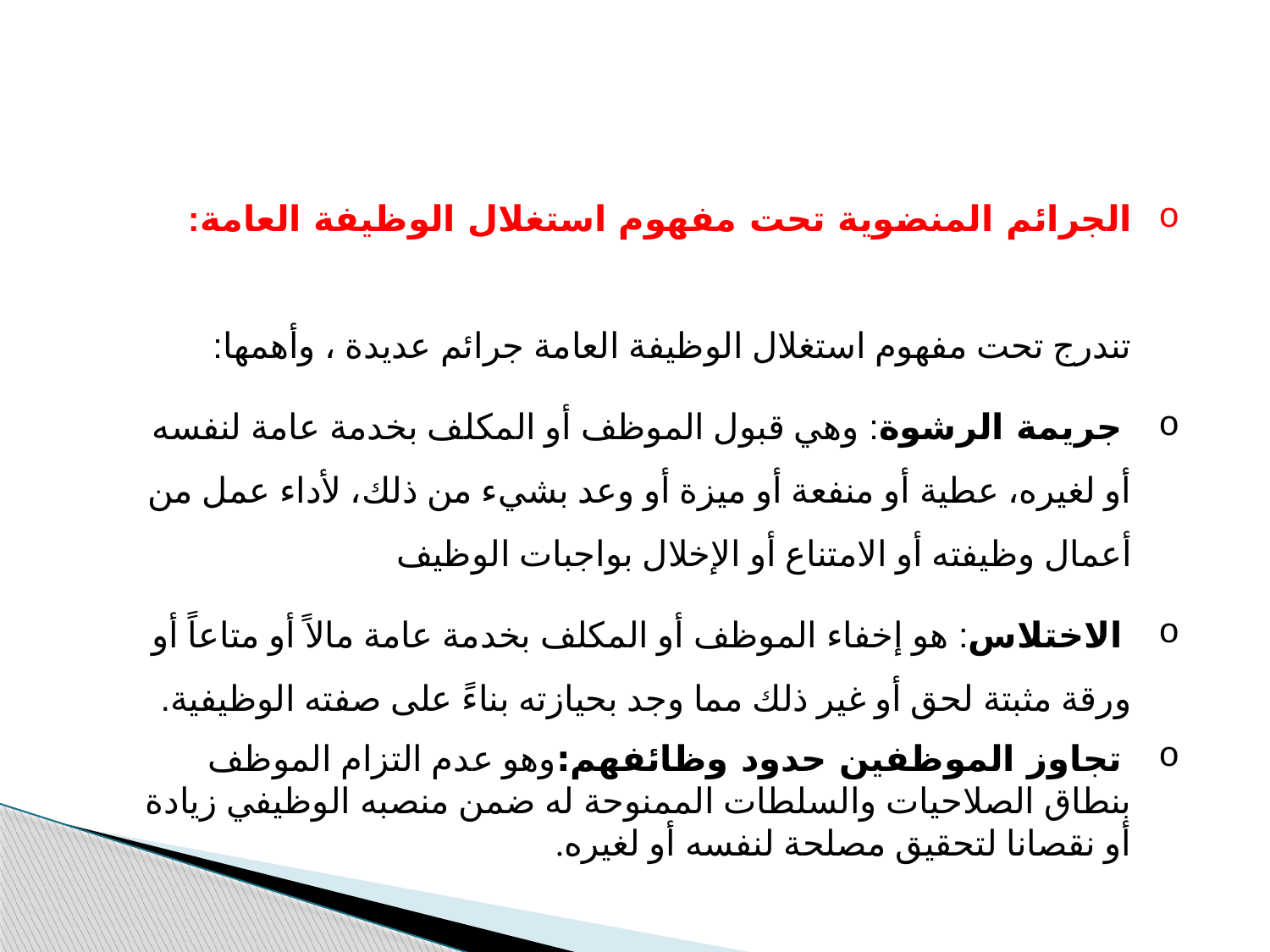

الجرائم المنضوية تحت مفهوم استغلال الوظيفة العامة:
تندرج تحت مفهوم استغلال الوظيفة العامة جرائم عديدة ، وأهمها:
 جريمة الرشوة: وهي قبول الموظف أو المكلف بخدمة عامة لنفسه أو لغيره، عطية أو منفعة أو ميزة أو وعد بشيء من ذلك، لأداء عمل من أعمال وظيفته أو الامتناع أو الإخلال بواجبات الوظيف
 الاختلاس: هو إخفاء الموظف أو المكلف بخدمة عامة مالاً أو متاعاً أو ورقة مثبتة لحق أو غير ذلك مما وجد بحيازته بناءً على صفته الوظيفية.
 تجاوز الموظفين حدود وظائفهم:وهو عدم التزام الموظف بنطاق الصلاحيات والسلطات الممنوحة له ضمن منصبه الوظيفي زيادة أو نقصانا لتحقيق مصلحة لنفسه أو لغيره.